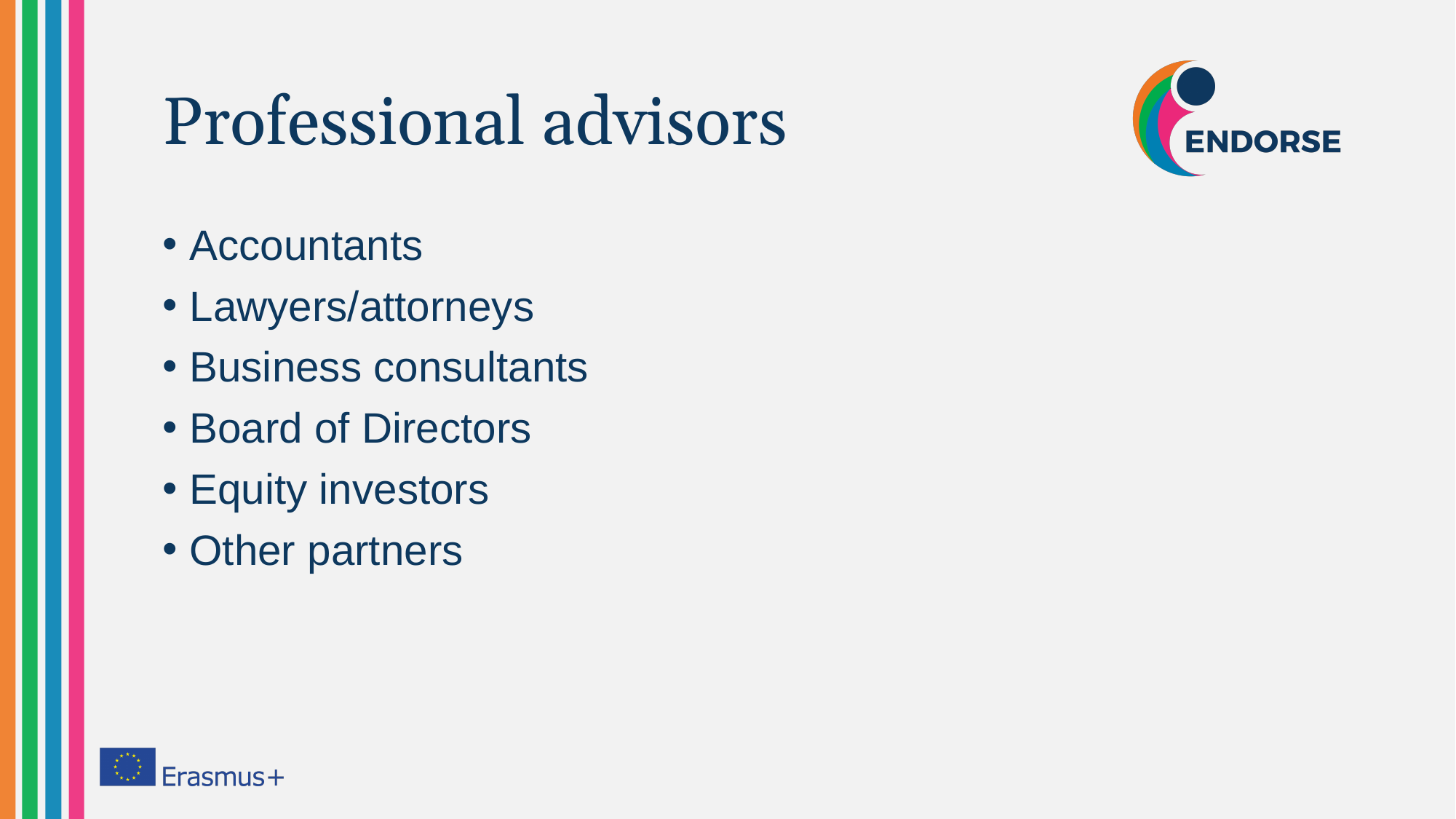

# Professional advisors
Accountants
Lawyers/attorneys
Business consultants
Board of Directors
Equity investors
Other partners